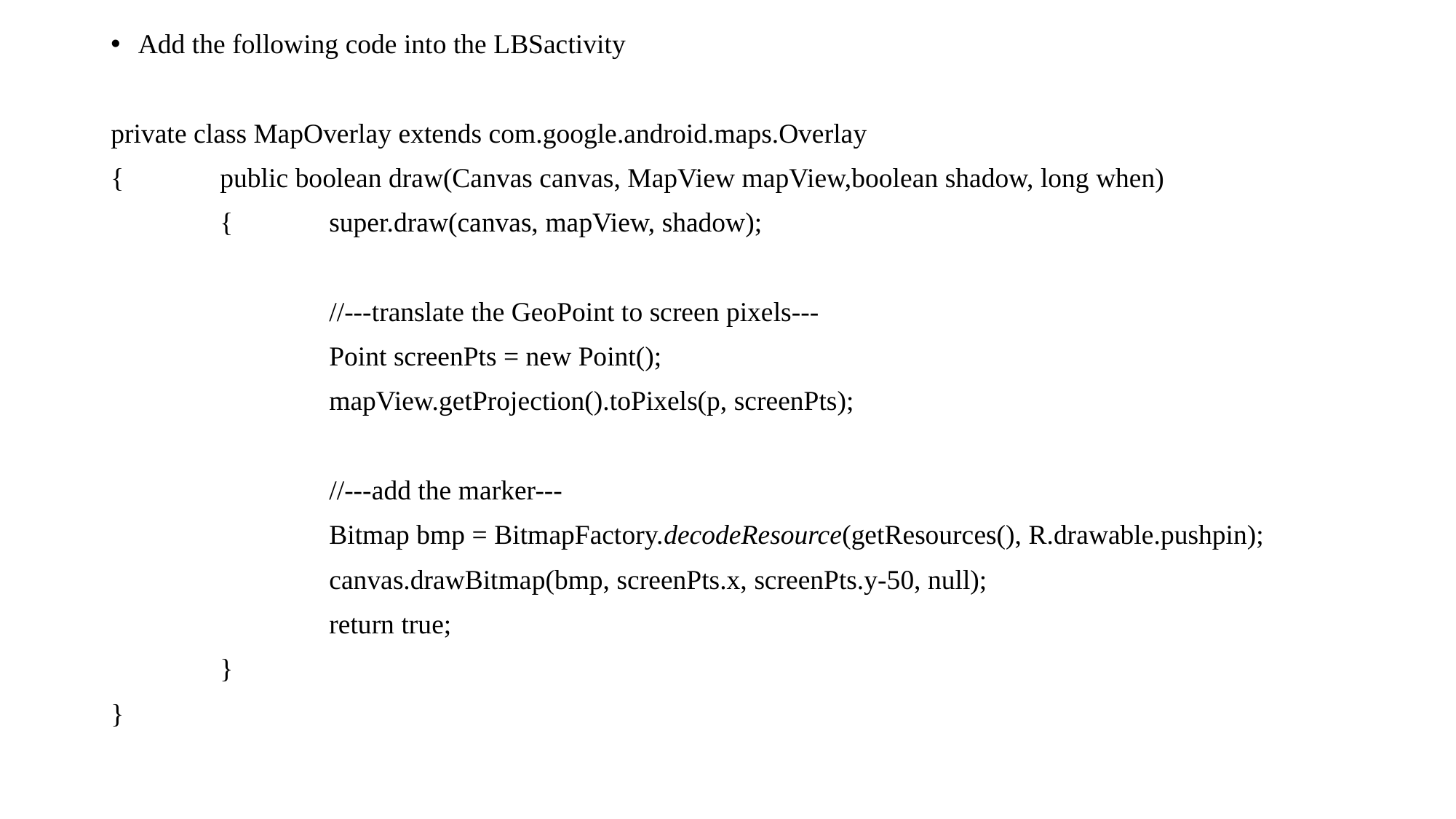

Add the following code into the LBSactivity

private class MapOverlay extends com.google.android.maps.Overlay
{	public boolean draw(Canvas canvas, MapView mapView,boolean shadow, long when)
	{	super.draw(canvas, mapView, shadow);

		//---translate the GeoPoint to screen pixels---
		Point screenPts = new Point();
		mapView.getProjection().toPixels(p, screenPts);

		//---add the marker---
		Bitmap bmp = BitmapFactory.decodeResource(getResources(), R.drawable.pushpin);
		canvas.drawBitmap(bmp, screenPts.x, screenPts.y-50, null);
		return true;
	}
}